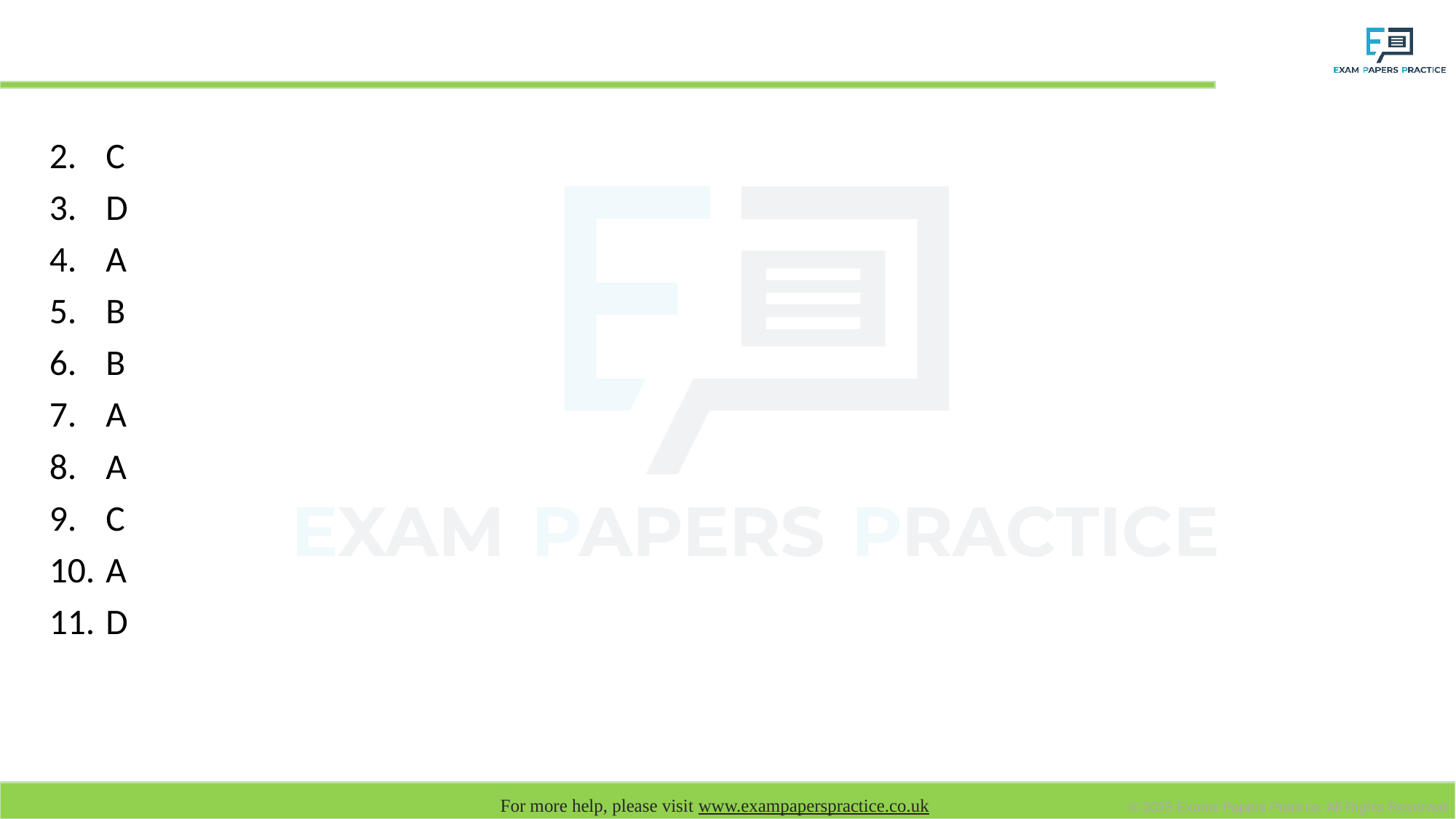

# Answers by slide
C
D
A
B
B
A
A
C
A
D